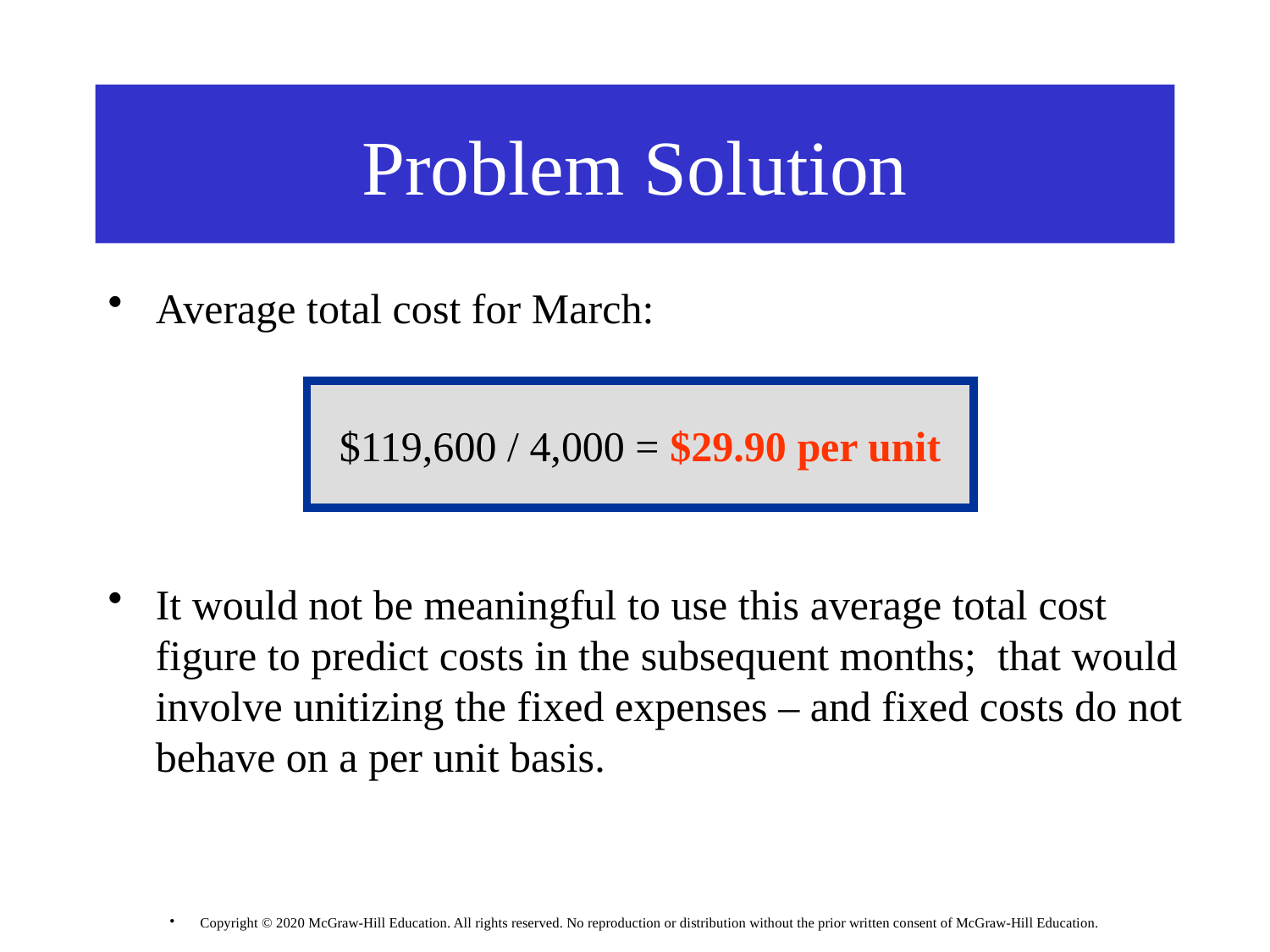

# Problem Solution
Average total cost for March:

It would not be meaningful to use this average total cost figure to predict costs in the subsequent months;  that would involve unitizing the fixed expenses – and fixed costs do not behave on a per unit basis.
  $119,600 / 4,000 = $29.90 per unit